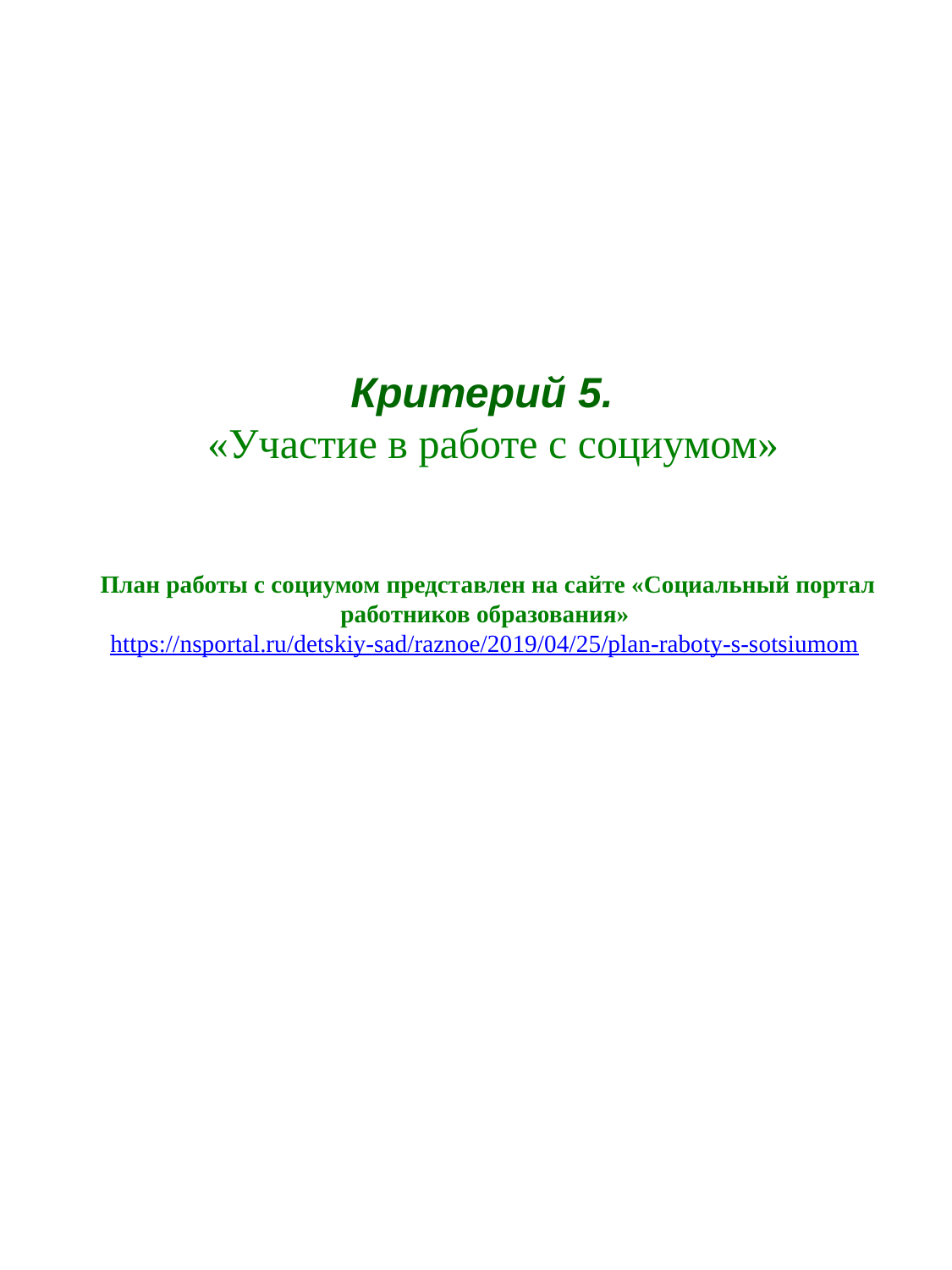

# Критерий 5. «Участие в работе с социумом» План работы с социумом представлен на сайте «Социальный портал работников образования» https://nsportal.ru/detskiy-sad/raznoe/2019/04/25/plan-raboty-s-sotsiumom